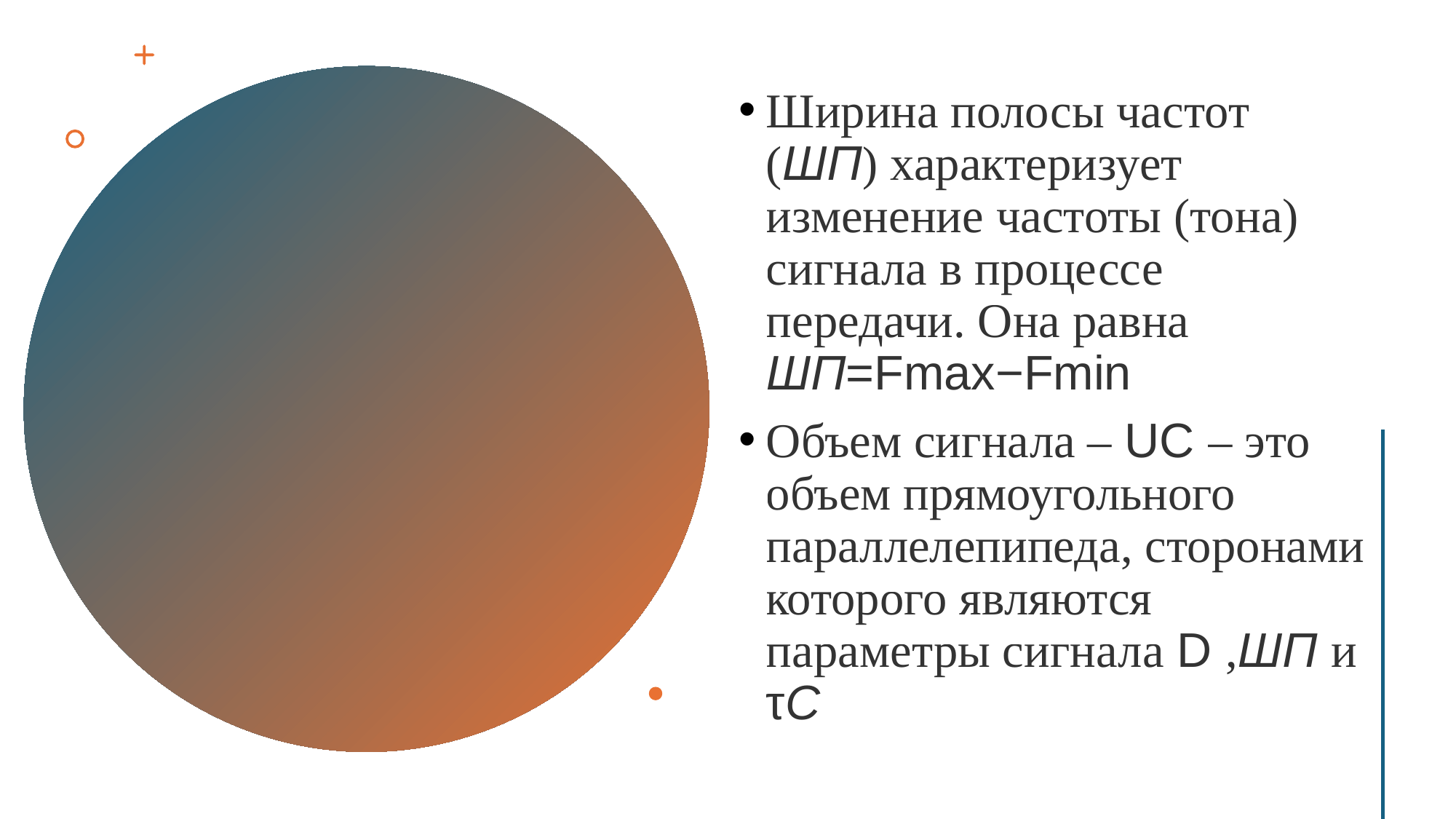

Ширина полосы частот (ШП) характеризует изменение частоты (тона) сигнала в процессе передачи. Она равна ШП=Fmax−Fmin
Объем сигнала – UC – это объем прямоугольного параллелепипеда, сторонами которого являются параметры сигнала D ,ШП и τС